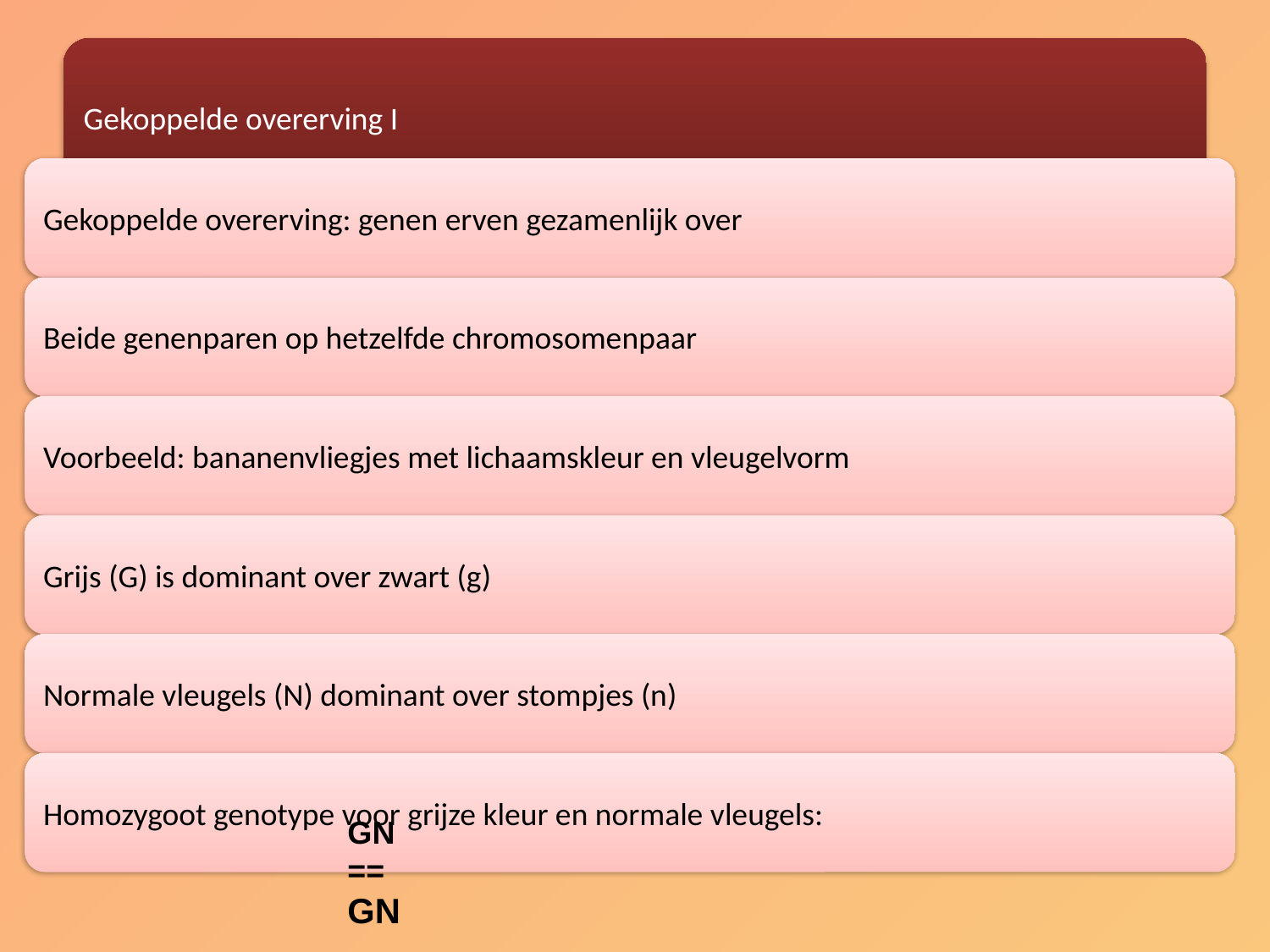

Gekoppelde overerving I
Gekoppelde overerving: genen erven gezamenlijk over
Beide genenparen op hetzelfde chromosomenpaar
Voorbeeld: bananenvliegjes met lichaamskleur en vleugelvorm
Grijs (G) is dominant over zwart (g)
Normale vleugels (N) dominant over stompjes (n)
Homozygoot genotype voor grijze kleur en normale vleugels:
GN
==
GN